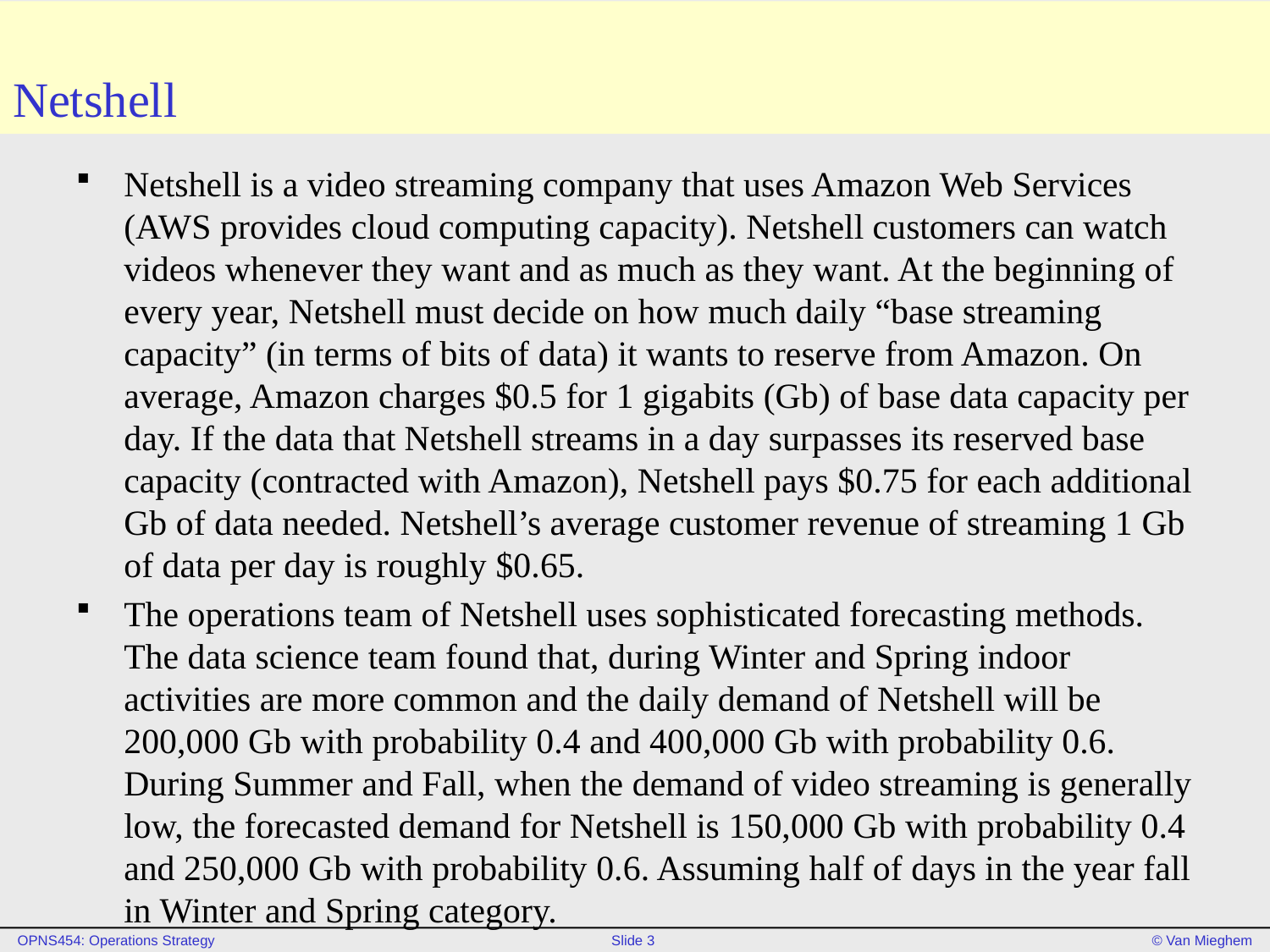

# Netshell
Netshell is a video streaming company that uses Amazon Web Services (AWS provides cloud computing capacity). Netshell customers can watch videos whenever they want and as much as they want. At the beginning of every year, Netshell must decide on how much daily “base streaming capacity” (in terms of bits of data) it wants to reserve from Amazon. On average, Amazon charges $0.5 for 1 gigabits (Gb) of base data capacity per day. If the data that Netshell streams in a day surpasses its reserved base capacity (contracted with Amazon), Netshell pays $0.75 for each additional Gb of data needed. Netshell’s average customer revenue of streaming 1 Gb of data per day is roughly $0.65.
The operations team of Netshell uses sophisticated forecasting methods. The data science team found that, during Winter and Spring indoor activities are more common and the daily demand of Netshell will be 200,000 Gb with probability 0.4 and 400,000 Gb with probability 0.6. During Summer and Fall, when the demand of video streaming is generally low, the forecasted demand for Netshell is 150,000 Gb with probability 0.4 and 250,000 Gb with probability 0.6. Assuming half of days in the year fall in Winter and Spring category.